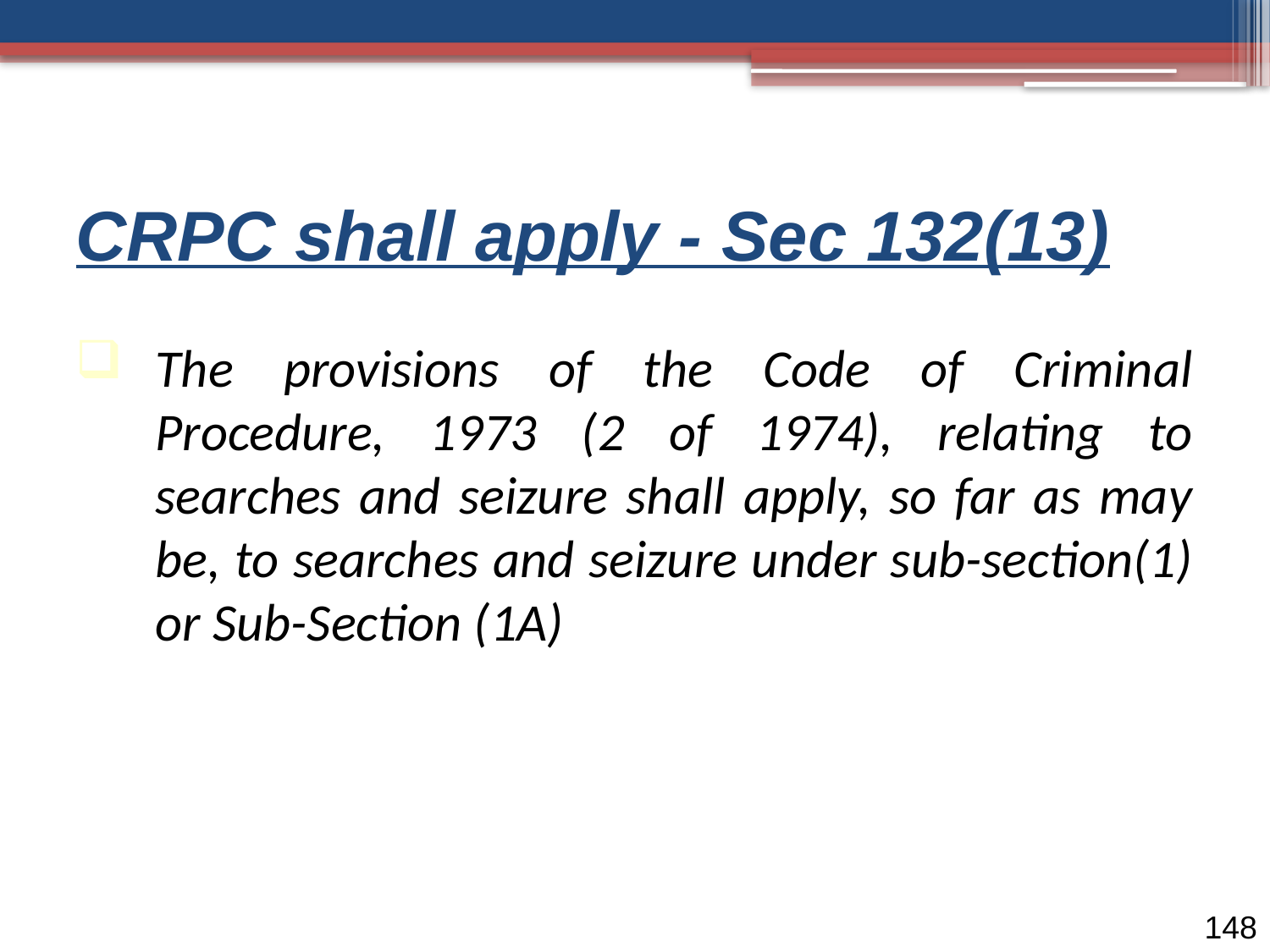

# CRPC shall apply - Sec 132(13)
The provisions of the Code of Criminal Procedure, 1973 (2 of 1974), relating to searches and seizure shall apply, so far as may be, to searches and seizure under sub-section(1) or Sub-Section (1A)

148